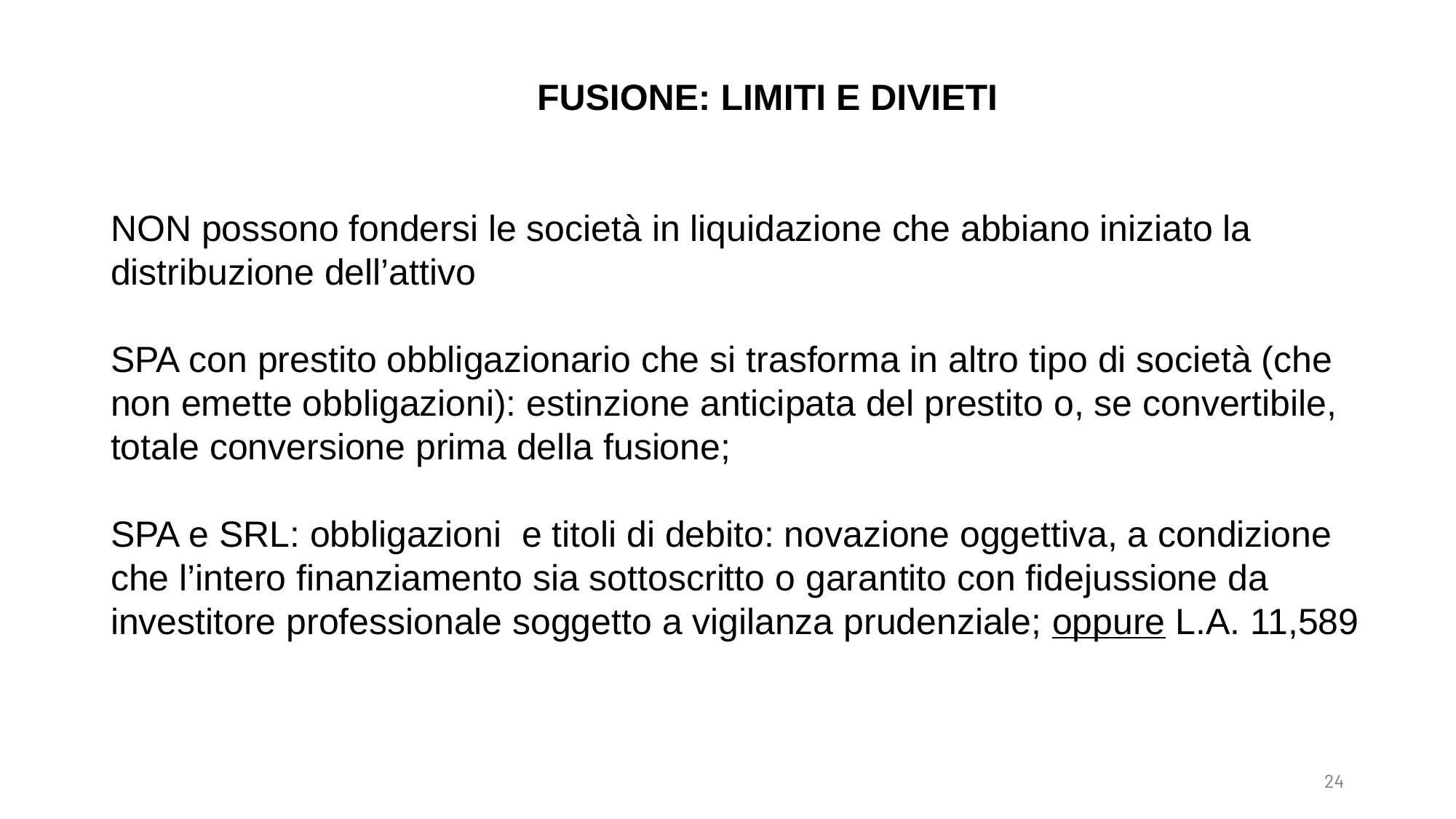

FUSIONE: LIMITI E DIVIETI
NON possono fondersi le società in liquidazione che abbiano iniziato la distribuzione dell’attivo

SPA con prestito obbligazionario che si trasforma in altro tipo di società (che non emette obbligazioni): estinzione anticipata del prestito o, se convertibile, totale conversione prima della fusione;

SPA e SRL: obbligazioni  e titoli di debito: novazione oggettiva, a condizione che l’intero finanziamento sia sottoscritto o garantito con fidejussione da investitore professionale soggetto a vigilanza prudenziale; oppure L.A. 11,589

24